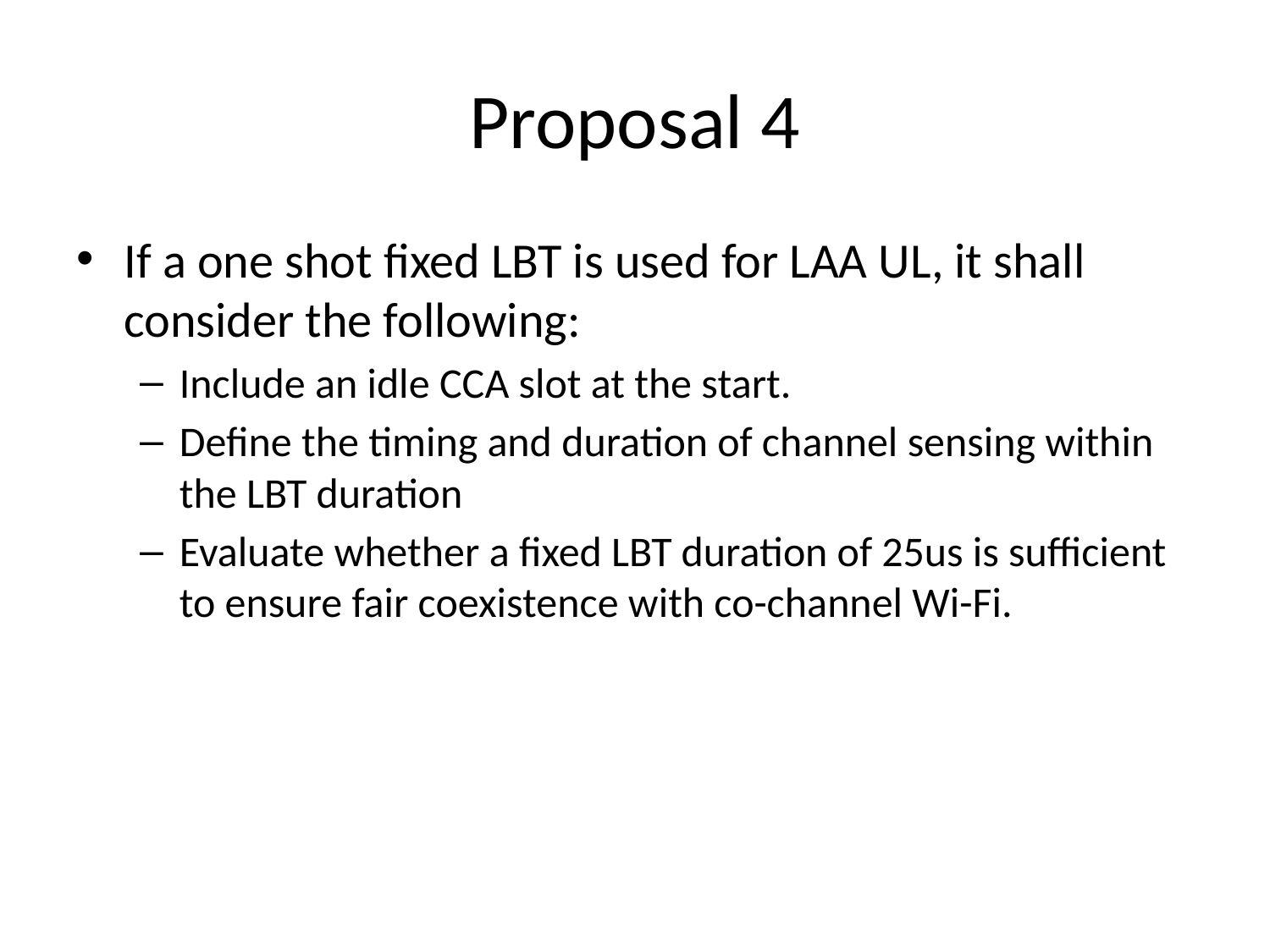

# Proposal 4
If a one shot fixed LBT is used for LAA UL, it shall consider the following:
Include an idle CCA slot at the start.
Define the timing and duration of channel sensing within the LBT duration
Evaluate whether a fixed LBT duration of 25us is sufficient to ensure fair coexistence with co-channel Wi-Fi.